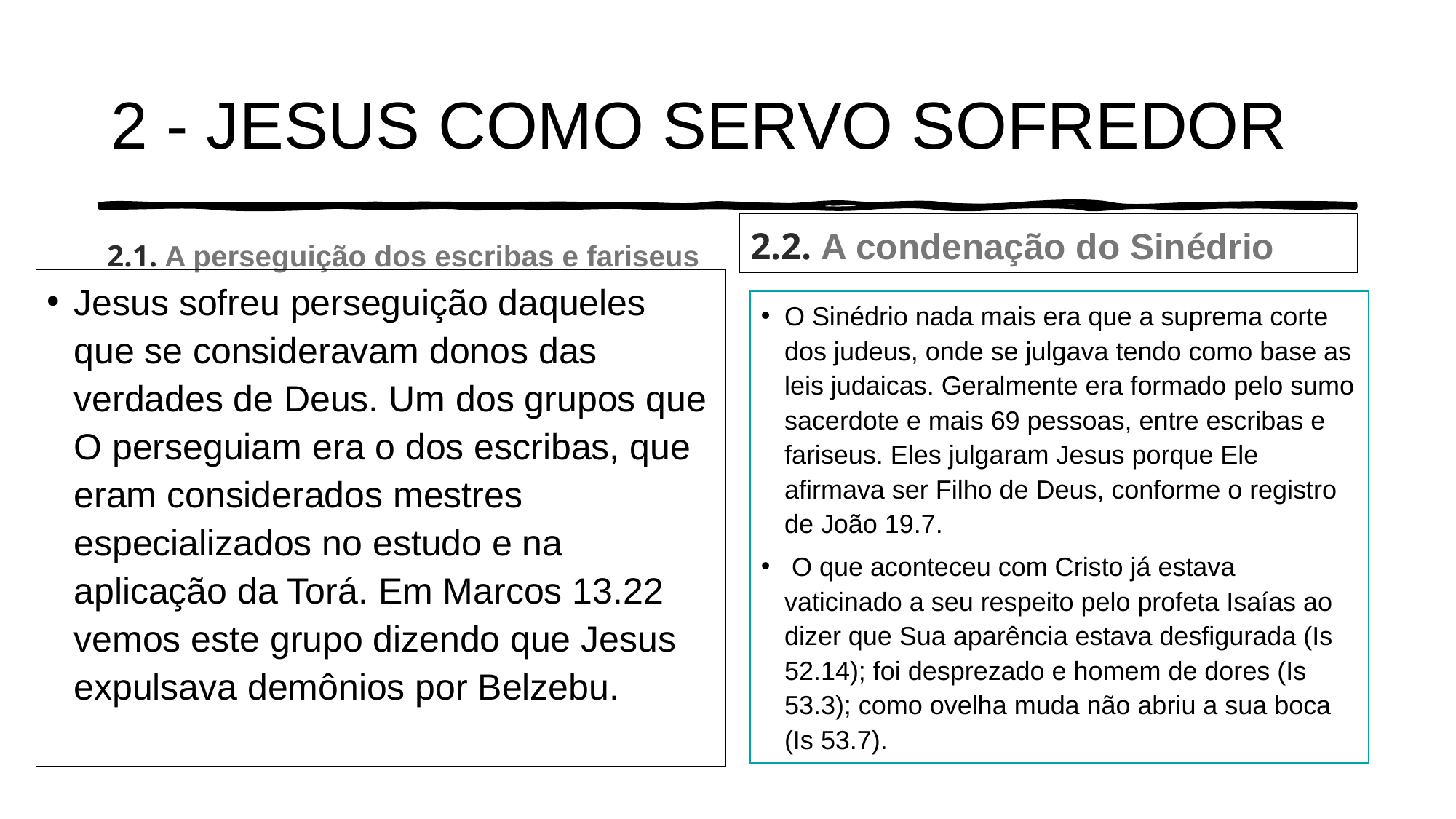

# 2 - JESUS COMO SERVO SOFREDOR
2.2. A condenação do Sinédrio
2.1. A perseguição dos escribas e fariseus
Jesus sofreu perseguição daqueles que se consideravam donos das verdades de Deus. Um dos grupos que O perseguiam era o dos escribas, que eram considerados mestres especializados no estudo e na aplicação da Torá. Em Marcos 13.22 vemos este grupo dizendo que Jesus expulsava demônios por Belzebu.
O Sinédrio nada mais era que a suprema corte dos judeus, onde se julgava tendo como base as leis judaicas. Geralmente era formado pelo sumo sacerdote e mais 69 pessoas, entre escribas e fariseus. Eles julgaram Jesus porque Ele afirmava ser Filho de Deus, conforme o registro de João 19.7.
 O que aconteceu com Cristo já estava vaticinado a seu respeito pelo profeta Isaías ao dizer que Sua aparência estava desfigurada (Is 52.14); foi desprezado e homem de dores (Is 53.3); como ovelha muda não abriu a sua boca (Is 53.7).